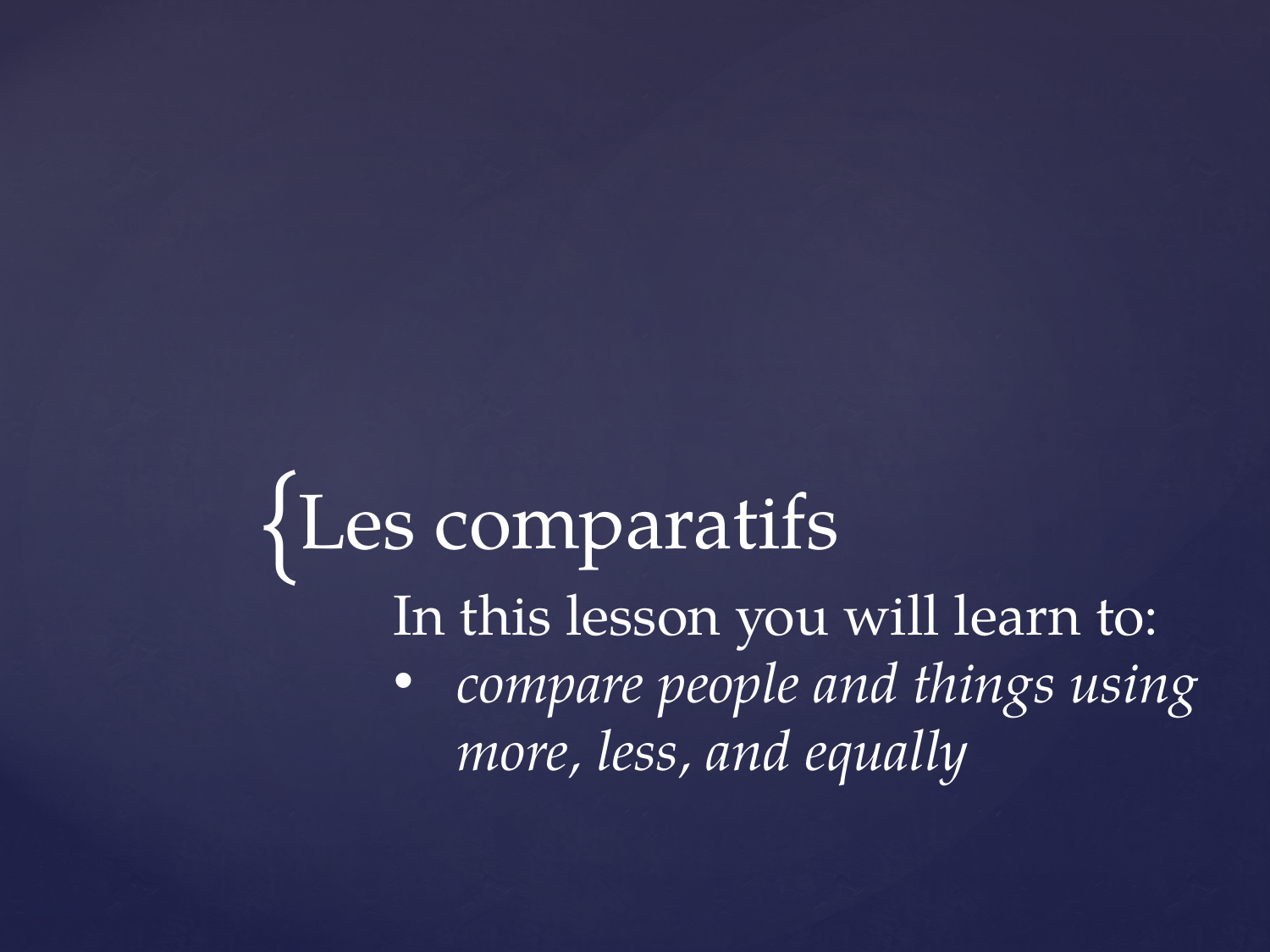

Les comparatifs
In this lesson you will learn to:
compare people and things using more, less, and equally